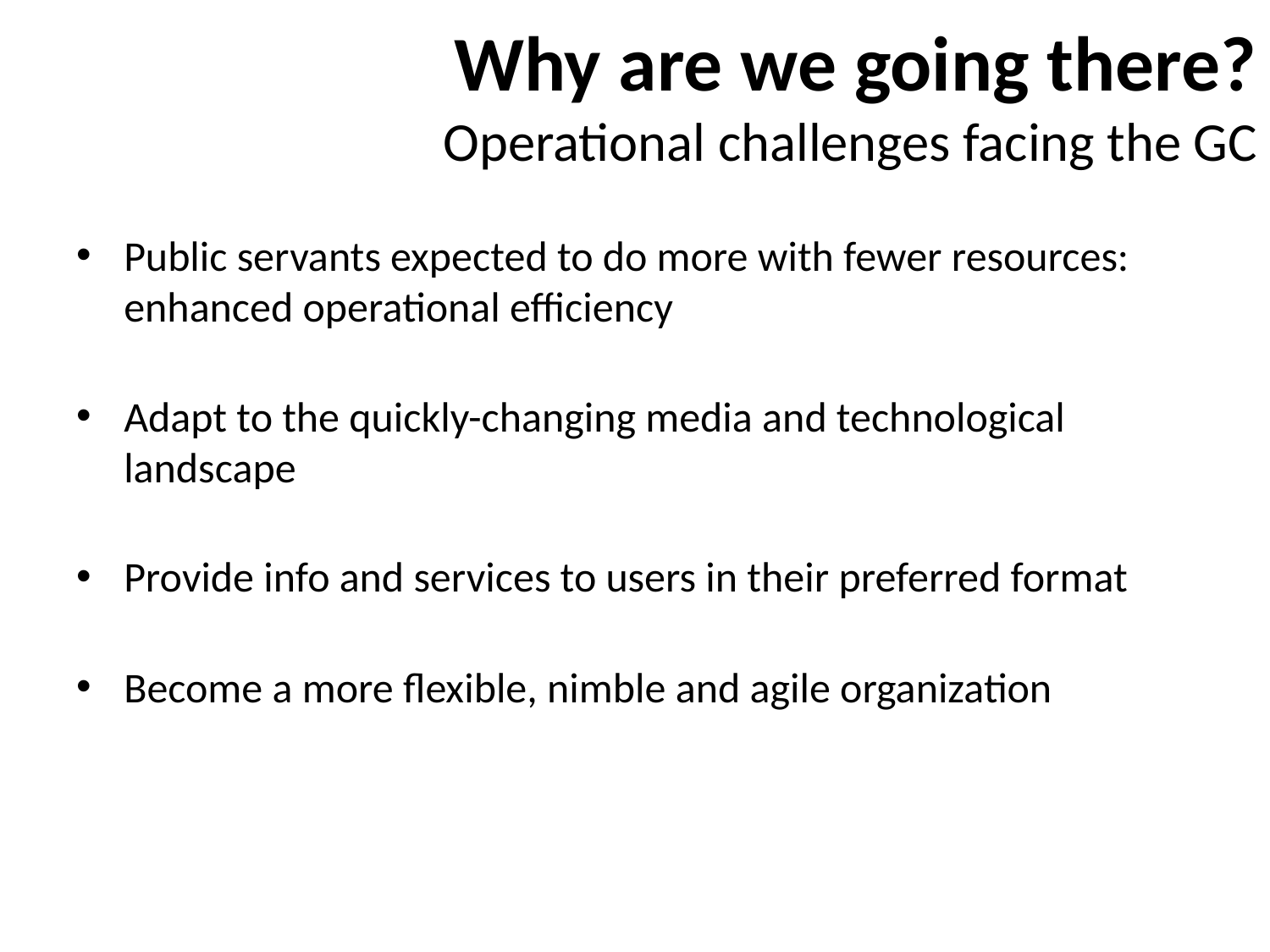

# Why are we going there? Operational challenges facing the GC
Public servants expected to do more with fewer resources: enhanced operational efficiency
Adapt to the quickly-changing media and technological landscape
Provide info and services to users in their preferred format
Become a more flexible, nimble and agile organization